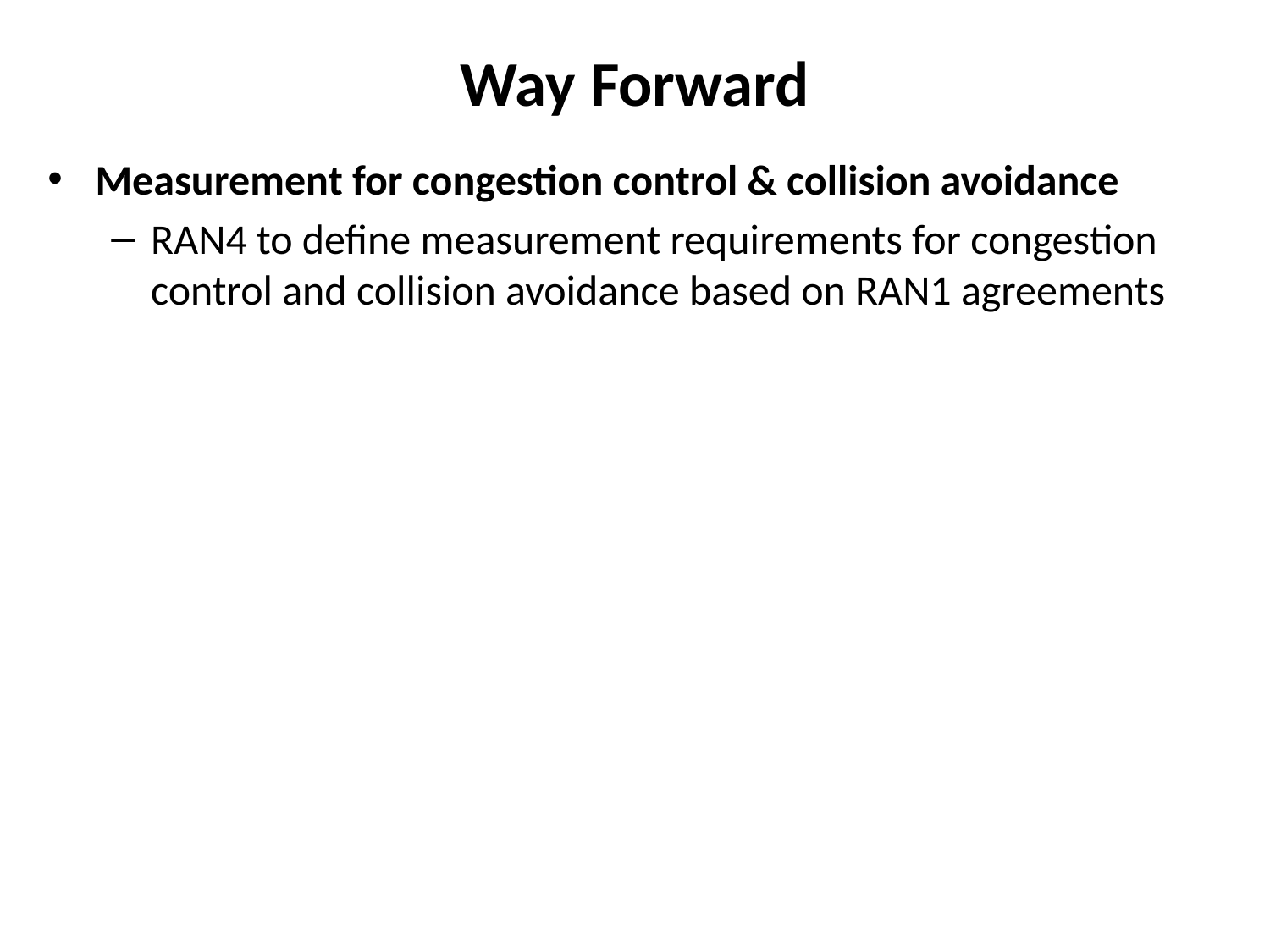

# Way Forward
Measurement for congestion control & collision avoidance
RAN4 to define measurement requirements for congestion control and collision avoidance based on RAN1 agreements